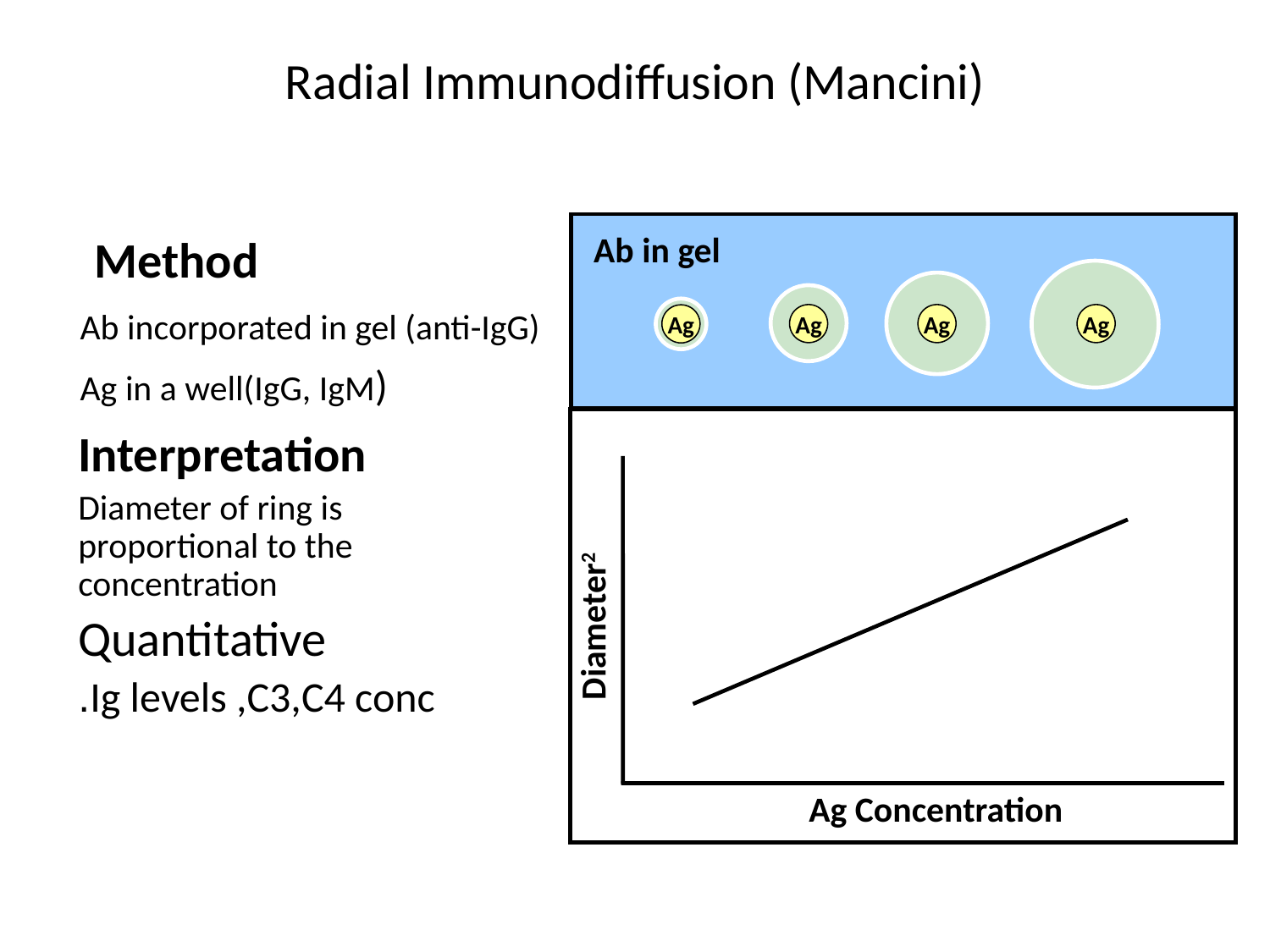

# Radial Immunodiffusion (Mancini)

Ab in gel

Ag
Ag
Ag
Ag

  Method
 Ab incorporated in gel (anti-IgG)
 Ag in a well(IgG, IgM)

Diameter2

Ag Concentration

Interpretation
Diameter of ring is proportional to the concentration
Quantitative
Ig levels ,C3,C4 conc.